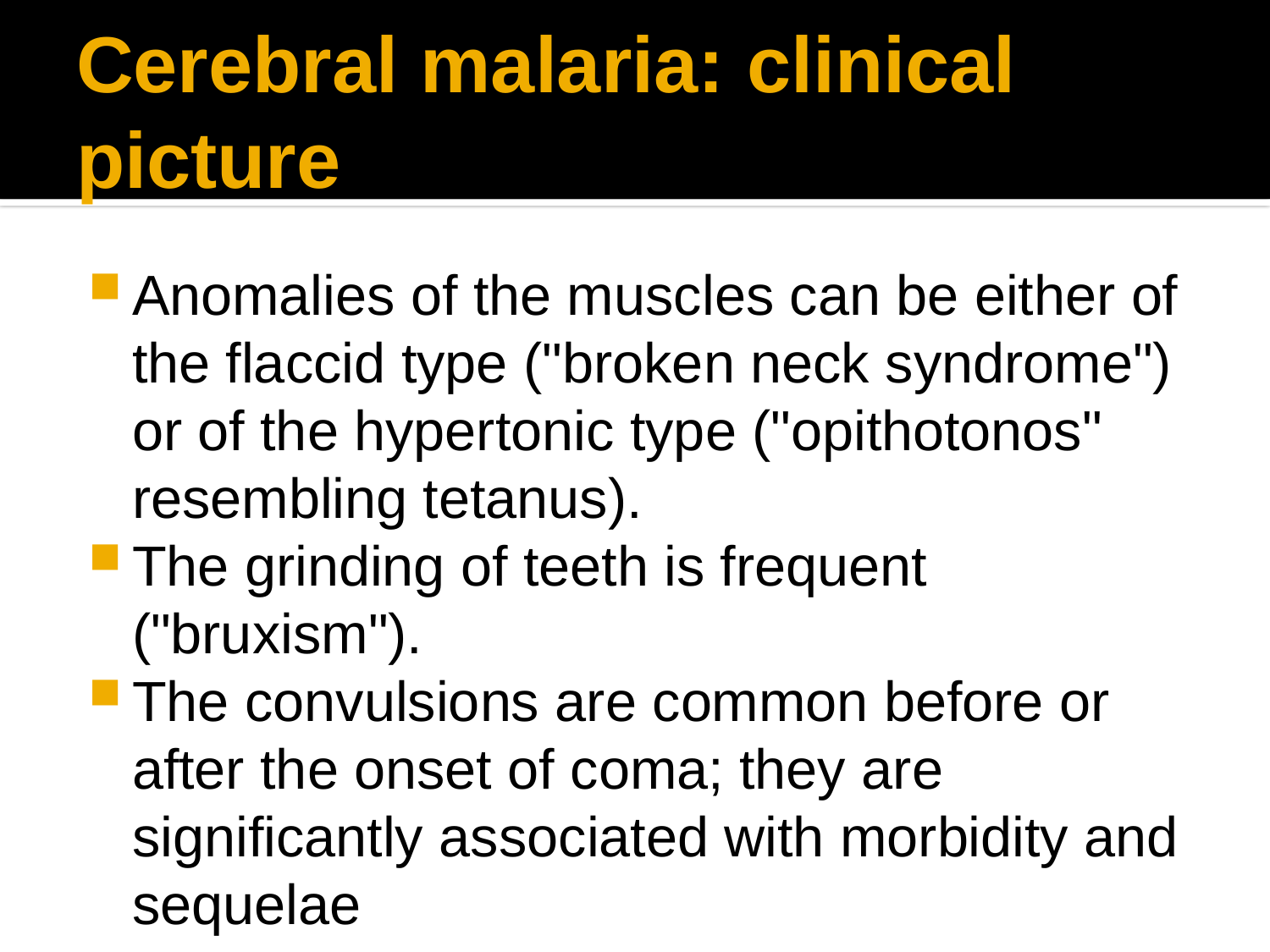

# Cerebral malaria: clinical picture
Anomalies of the muscles can be either of the flaccid type ("broken neck syndrome") or of the hypertonic type ("opithotonos" resembling tetanus).
The grinding of teeth is frequent ("bruxism").
The convulsions are common before or after the onset of coma; they are significantly associated with morbidity and sequelae